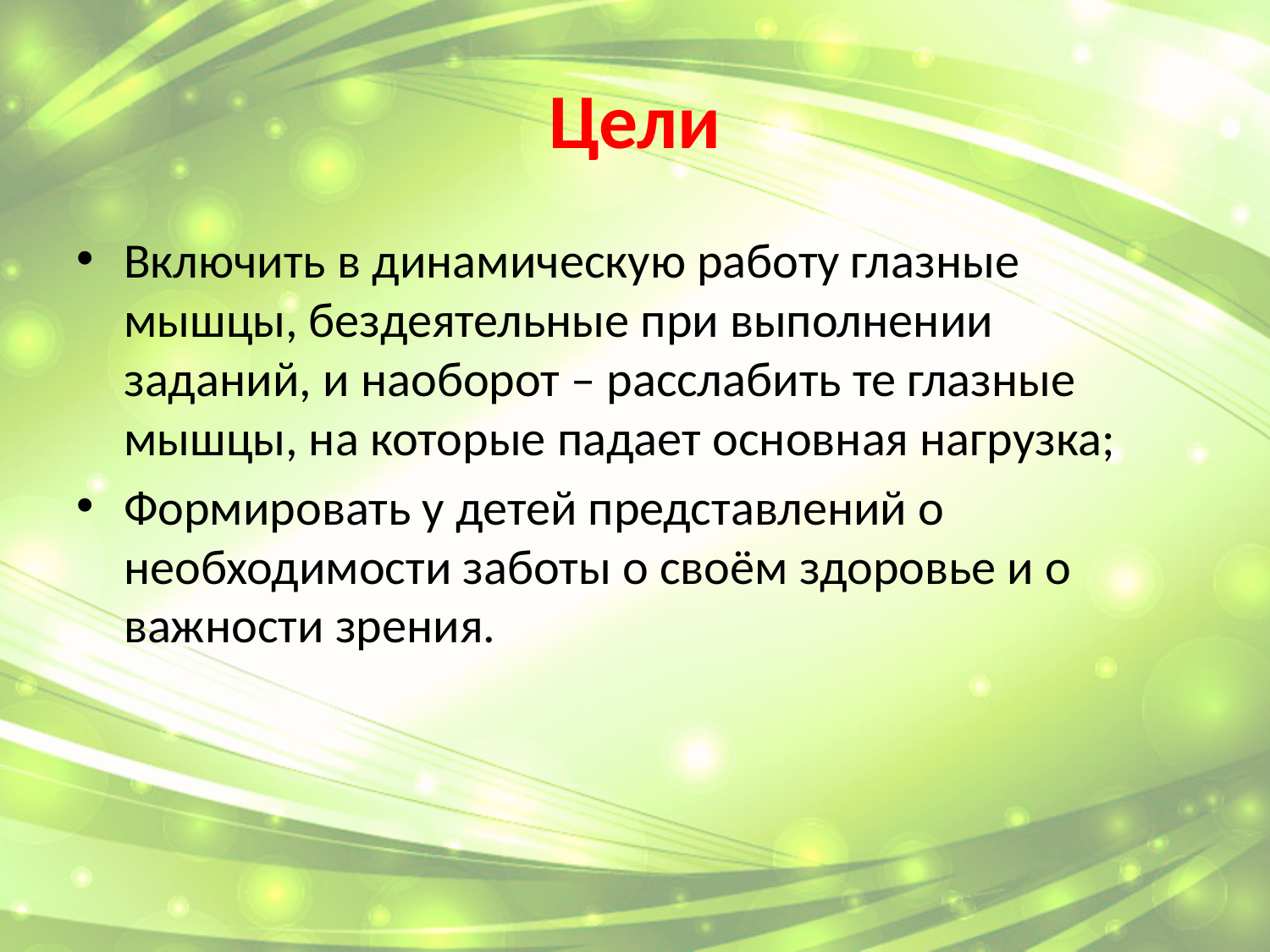

# Цели
Включить в динамическую работу глазные мышцы, бездеятельные при выполнении заданий, и наоборот – расслабить те глазные мышцы, на которые падает основная нагрузка;
Формировать у детей представлений о необходимости заботы о своём здоровье и о важности зрения.